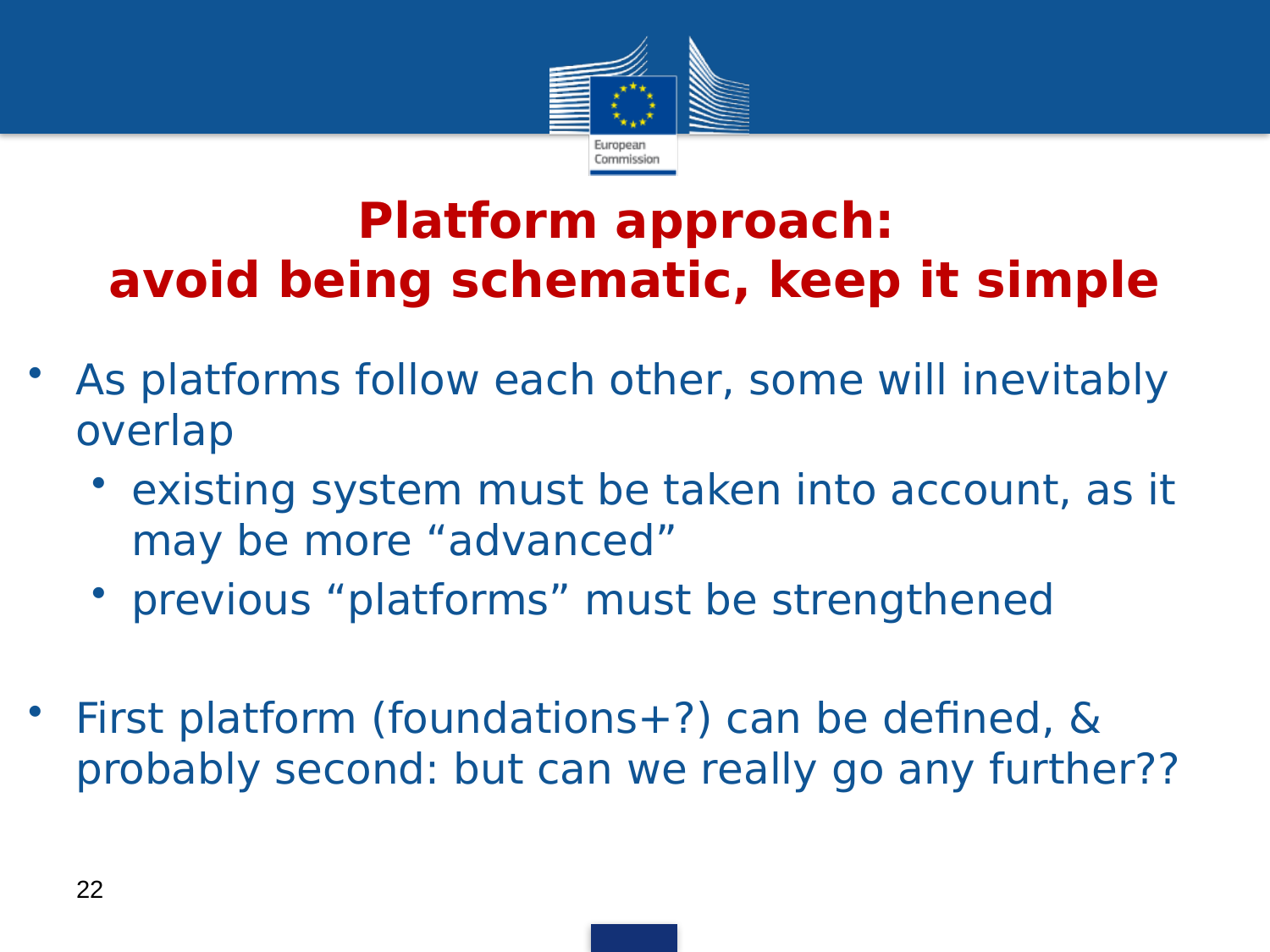

# Platform approach: avoid being schematic, keep it simple
As platforms follow each other, some will inevitably overlap
existing system must be taken into account, as it may be more “advanced”
previous “platforms” must be strengthened

First platform (foundations+?) can be defined, & probably second: but can we really go any further??
22